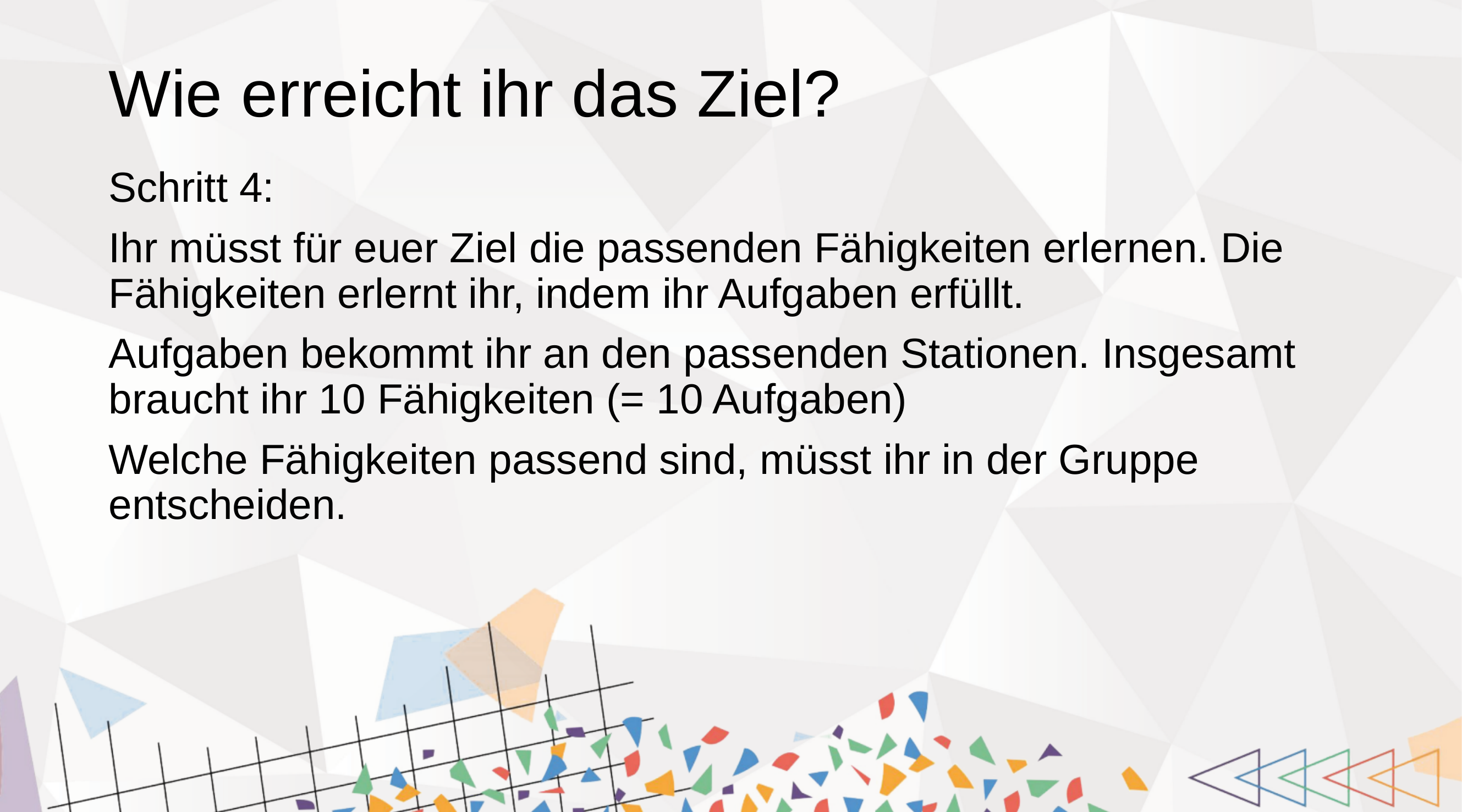

# Wie erreicht ihr das Ziel?
Schritt 4:
Ihr müsst für euer Ziel die passenden Fähigkeiten erlernen. Die Fähigkeiten erlernt ihr, indem ihr Aufgaben erfüllt.
Aufgaben bekommt ihr an den passenden Stationen. Insgesamt braucht ihr 10 Fähigkeiten (= 10 Aufgaben)
Welche Fähigkeiten passend sind, müsst ihr in der Gruppe entscheiden.